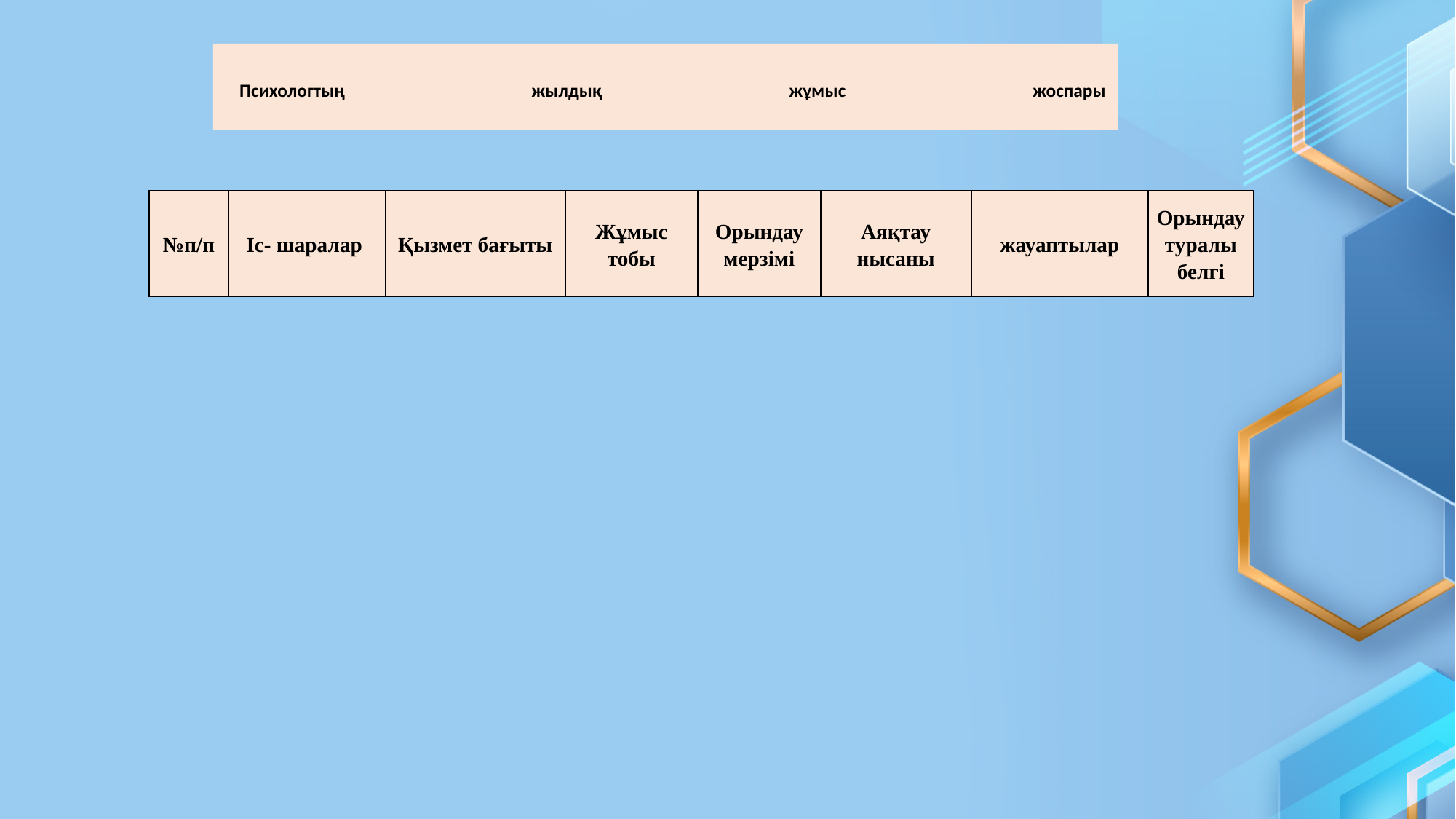

# Психологтың жылдық жұмыс жоспары
| №п/п | Іс- шаралар | Қызмет бағыты | Жұмыс тобы | Орындау мерзімі | Аяқтау нысаны | жауаптылар | Орындау туралы белгі |
| --- | --- | --- | --- | --- | --- | --- | --- |